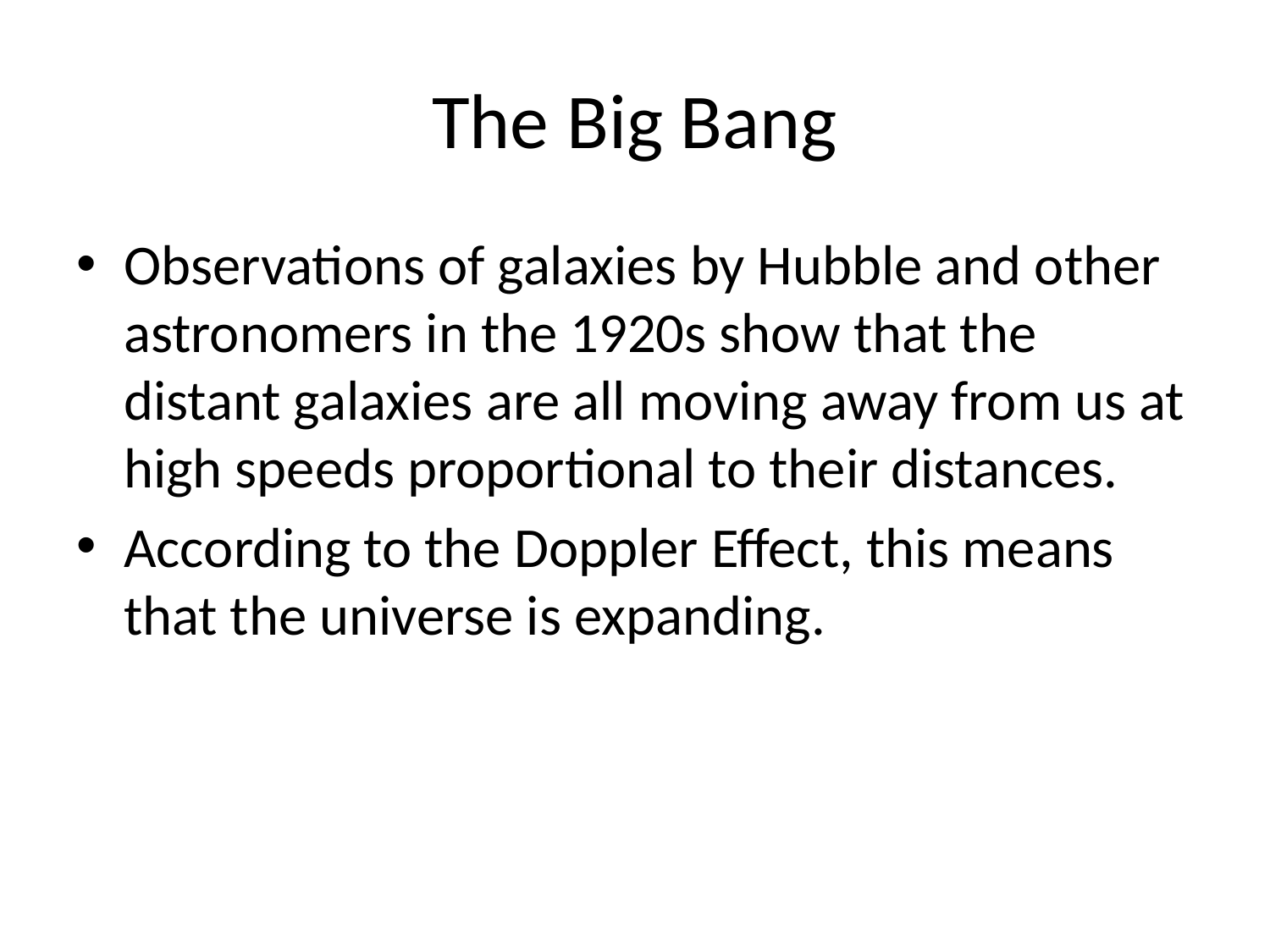

# The Big Bang
Observations of galaxies by Hubble and other astronomers in the 1920s show that the distant galaxies are all moving away from us at high speeds proportional to their distances.
According to the Doppler Effect, this means that the universe is expanding.